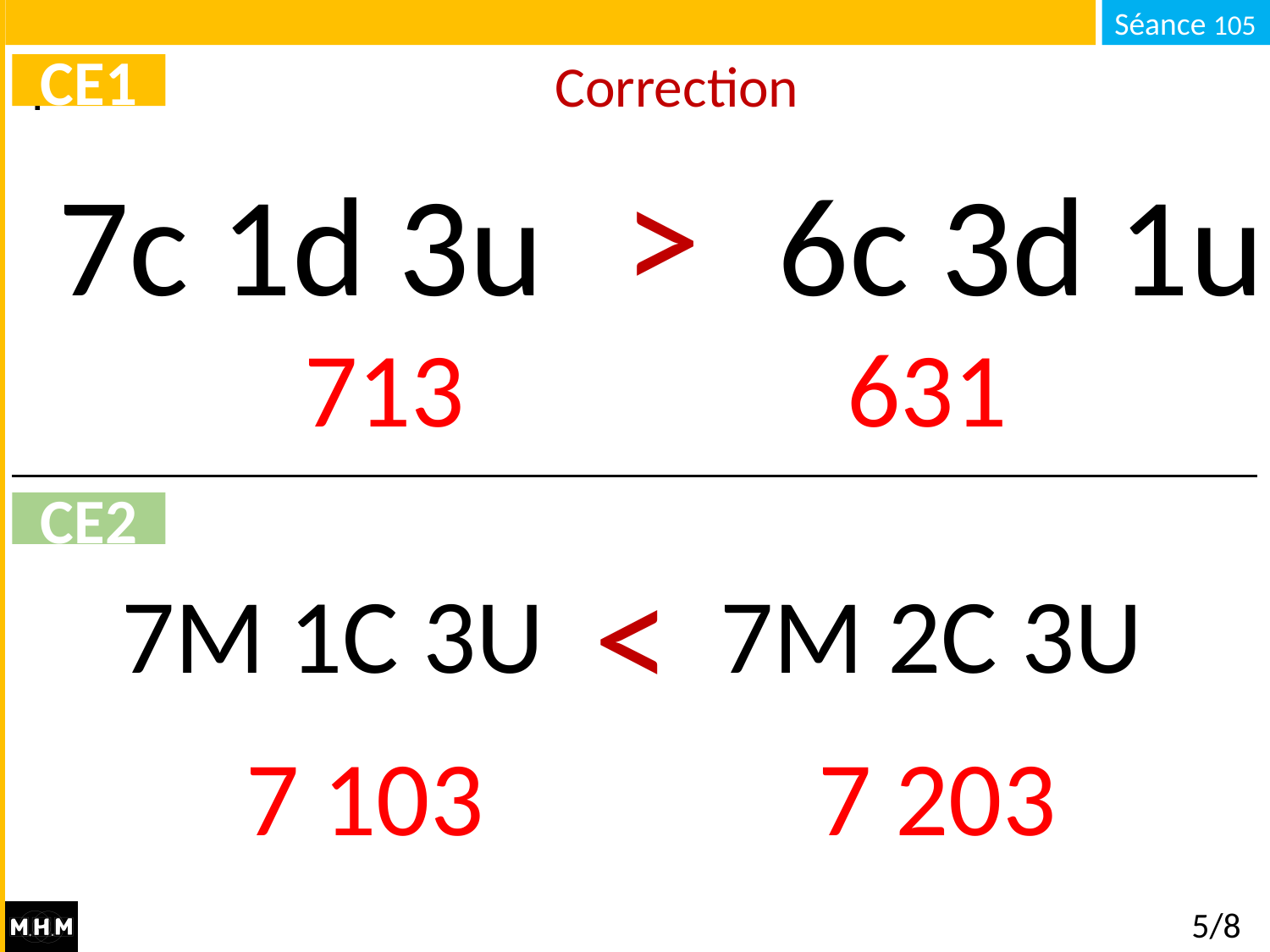

# Correction
CE1
>
7c 1d 3u . . . 6c 3d 1u
713                631
CE2
<
7M 1C 3U . . . 7M 2C 3U
7 103              7 203
5/8